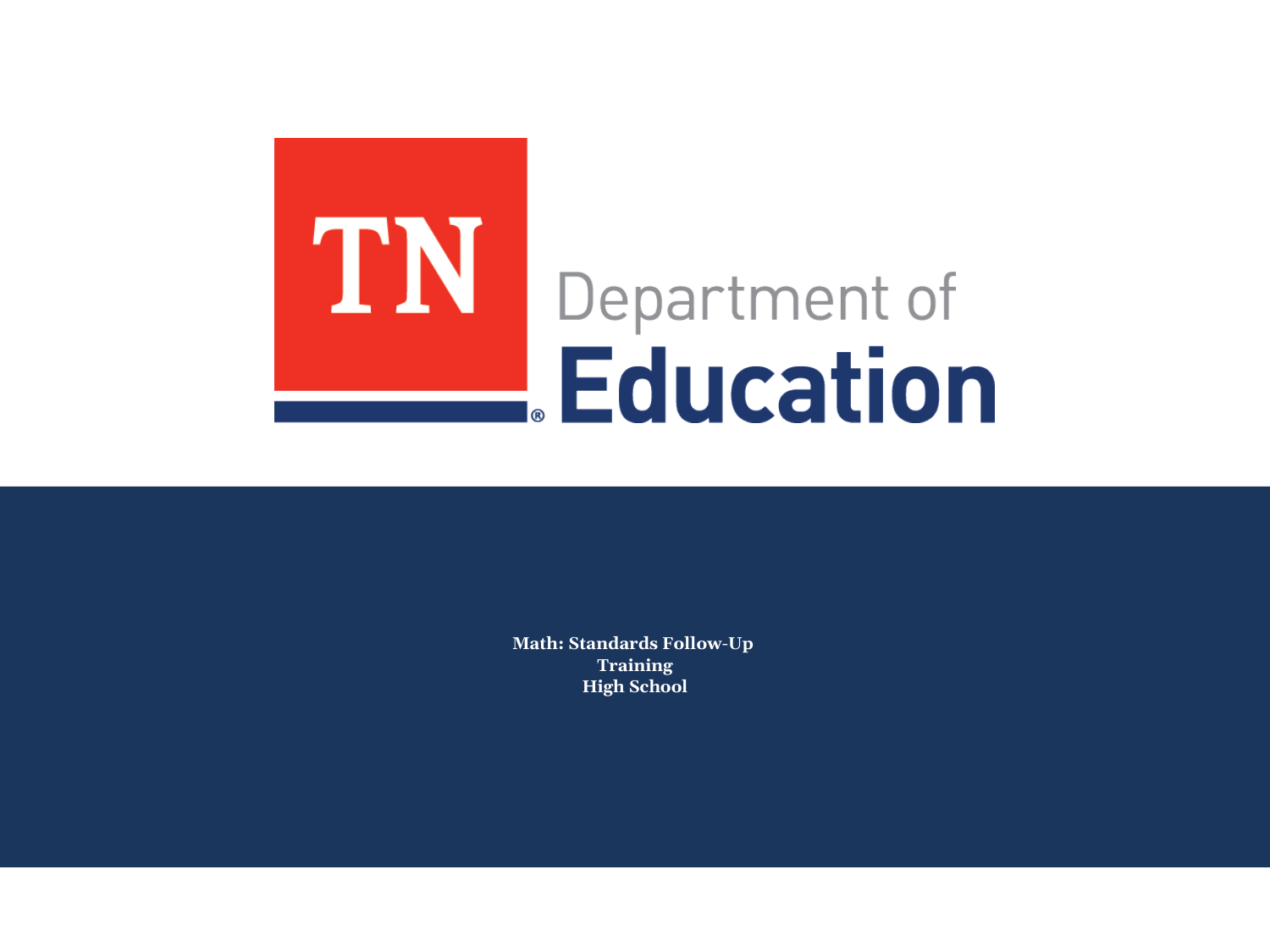

# Math: Standards Follow-Up Training High School